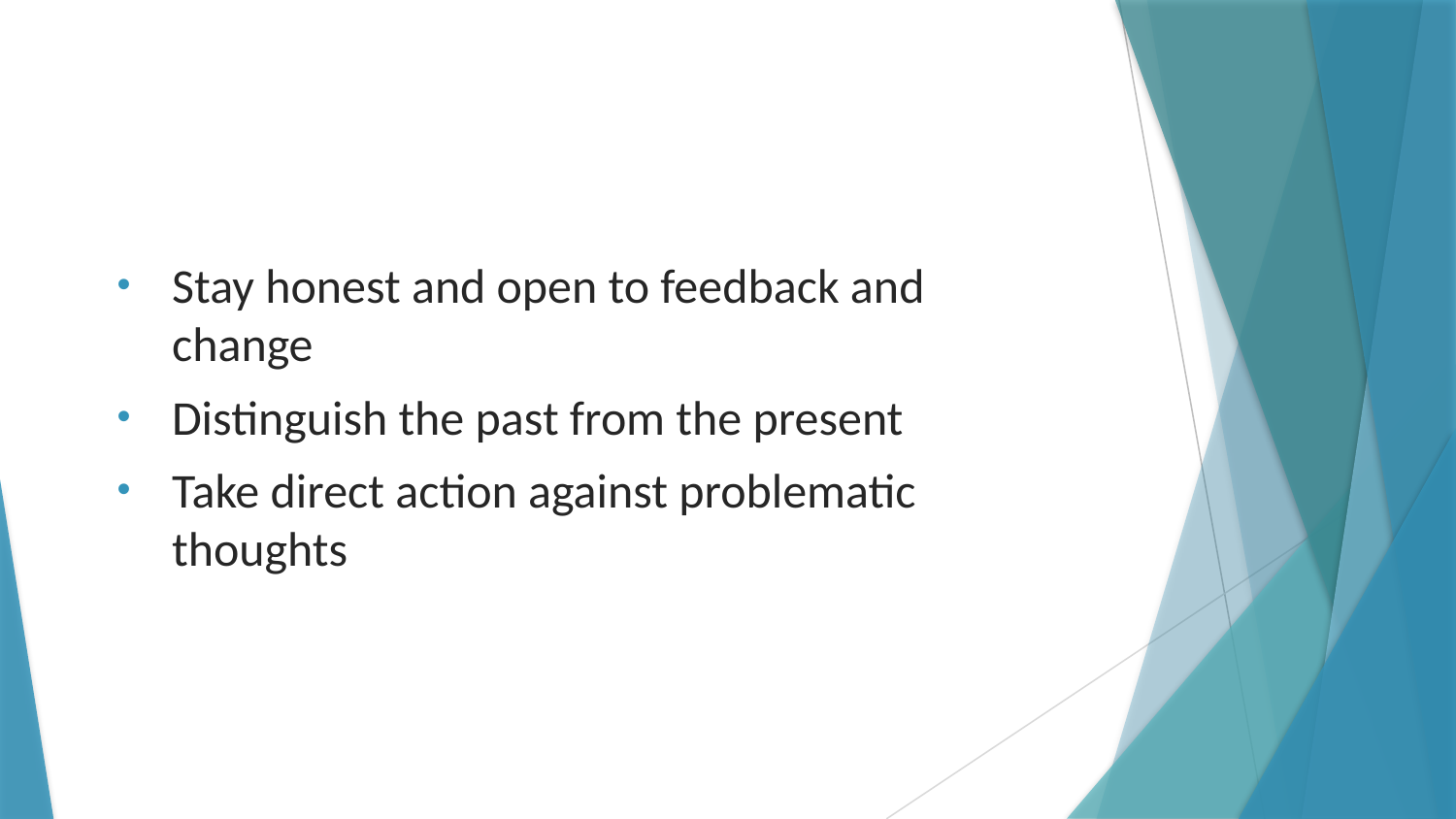

Stay honest and open to feedback and change
Distinguish the past from the present
Take direct action against problematic thoughts